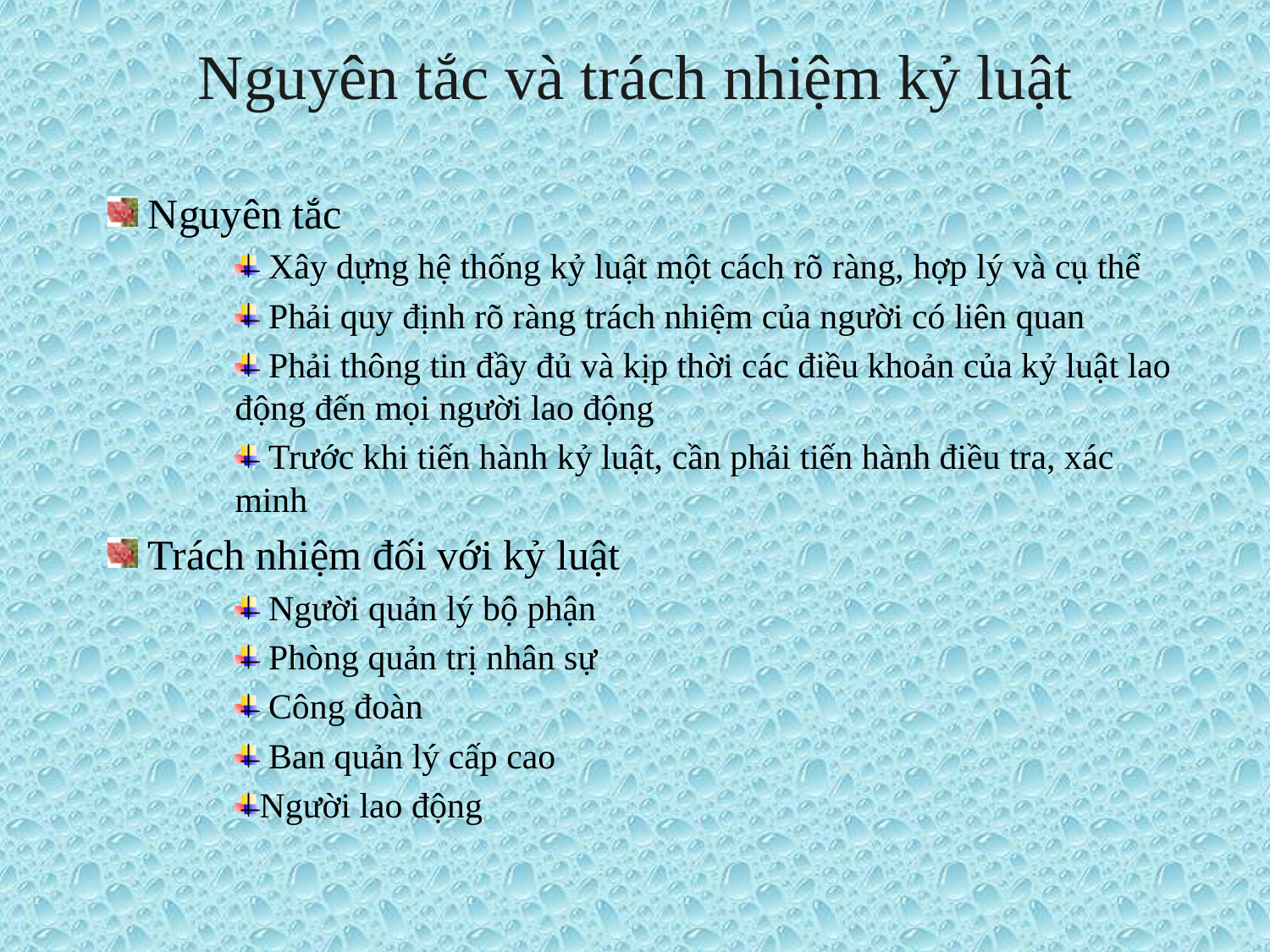

# Nguyên tắc và trách nhiệm kỷ luật
 Nguyên tắc
 Xây dựng hệ thống kỷ luật một cách rõ ràng, hợp lý và cụ thể
 Phải quy định rõ ràng trách nhiệm của người có liên quan
 Phải thông tin đầy đủ và kịp thời các điều khoản của kỷ luật lao động đến mọi người lao động
 Trước khi tiến hành kỷ luật, cần phải tiến hành điều tra, xác minh
 Trách nhiệm đối với kỷ luật
 Người quản lý bộ phận
 Phòng quản trị nhân sự
 Công đoàn
 Ban quản lý cấp cao
Người lao động